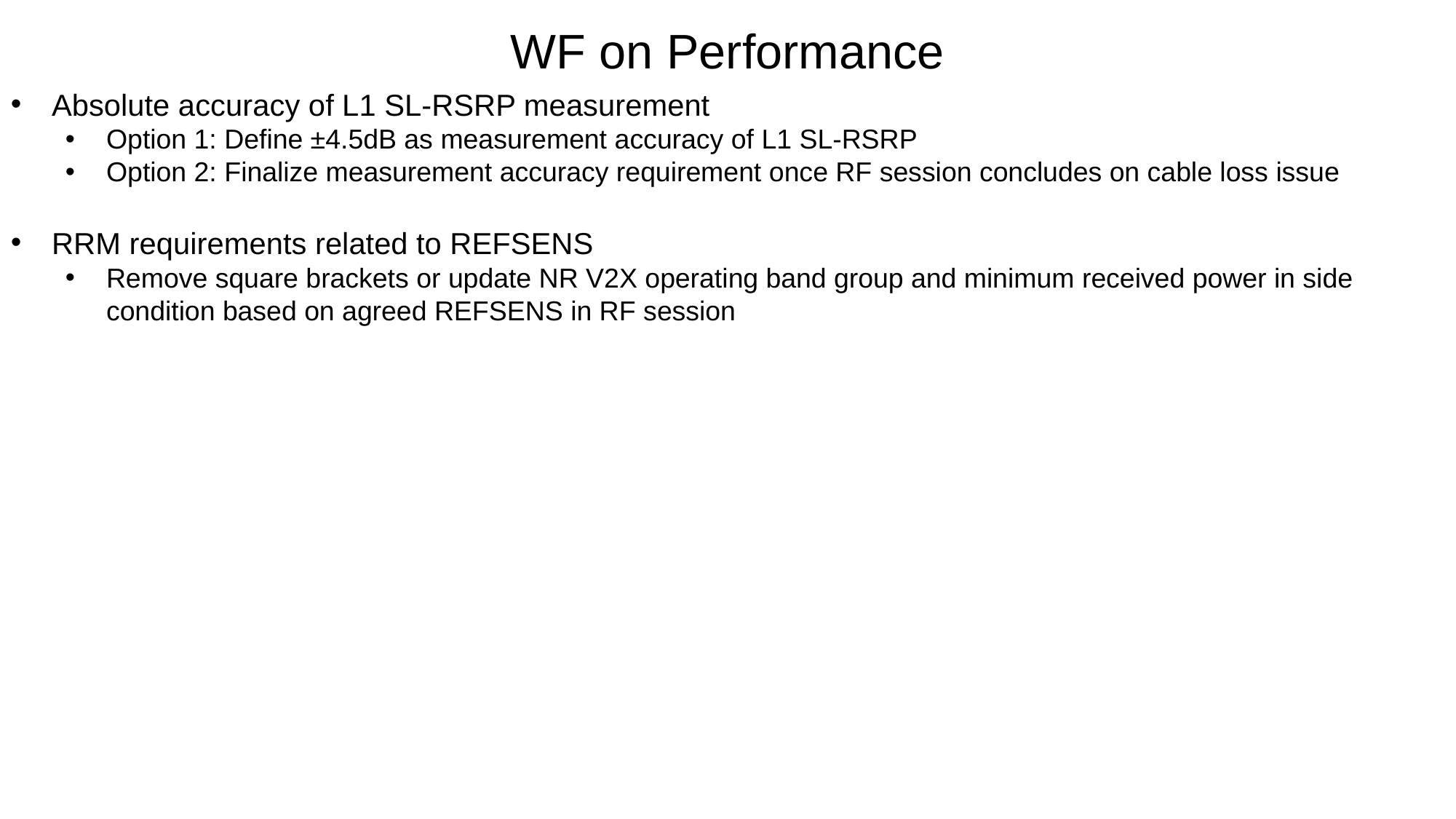

WF on Performance
Absolute accuracy of L1 SL-RSRP measurement
Option 1: Define ±4.5dB as measurement accuracy of L1 SL-RSRP
Option 2: Finalize measurement accuracy requirement once RF session concludes on cable loss issue

RRM requirements related to REFSENS
Remove square brackets or update NR V2X operating band group and minimum received power in side condition based on agreed REFSENS in RF session